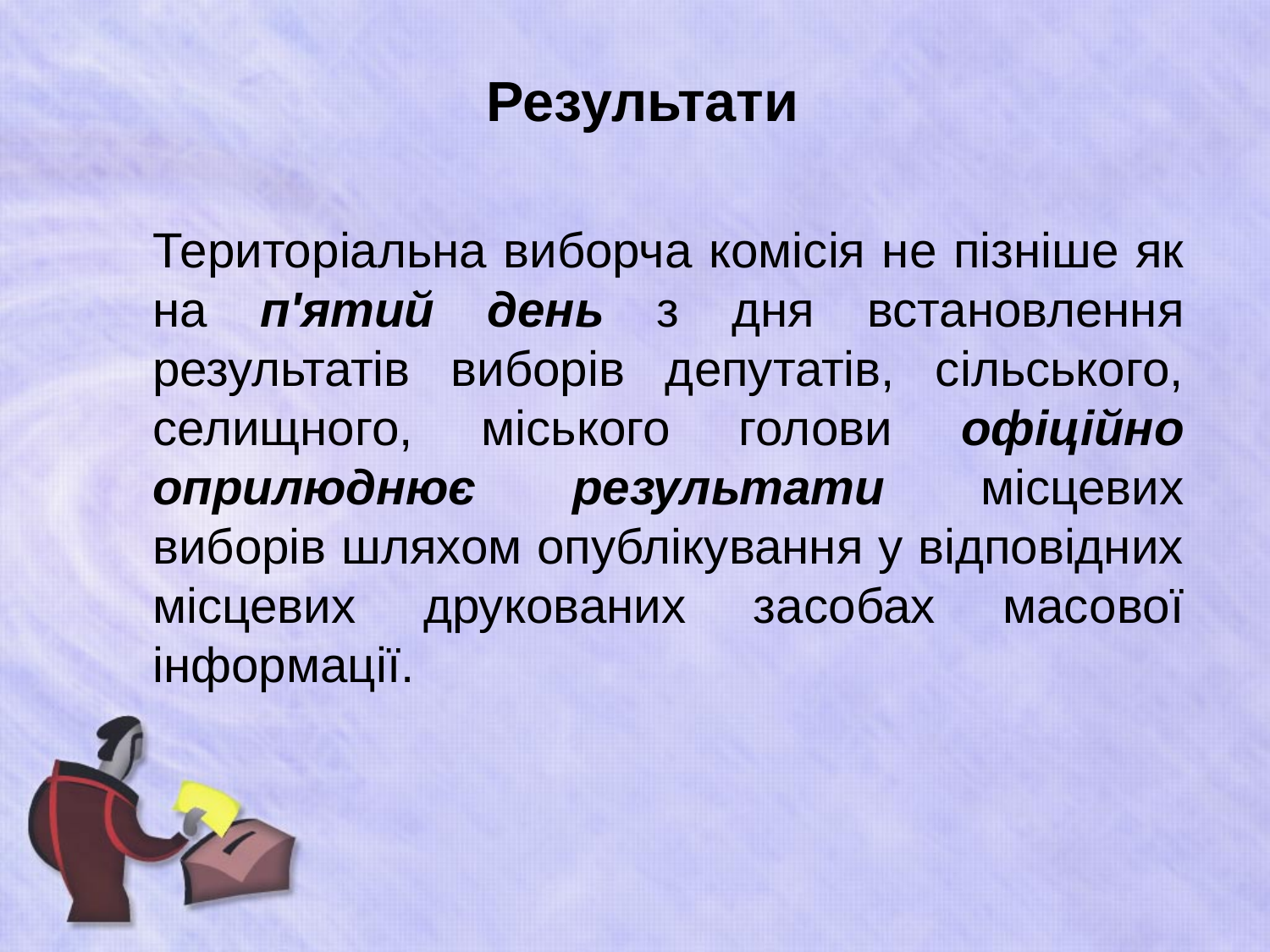

# Результати

	Територіальна виборча комісія не пізніше як на п'ятий день з дня встановлення результатів виборів депутатів, сільського, селищного, міського голови офіційно оприлюднює результати місцевих виборів шляхом опублікування у відповідних місцевих друкованих засобах масової інформації.